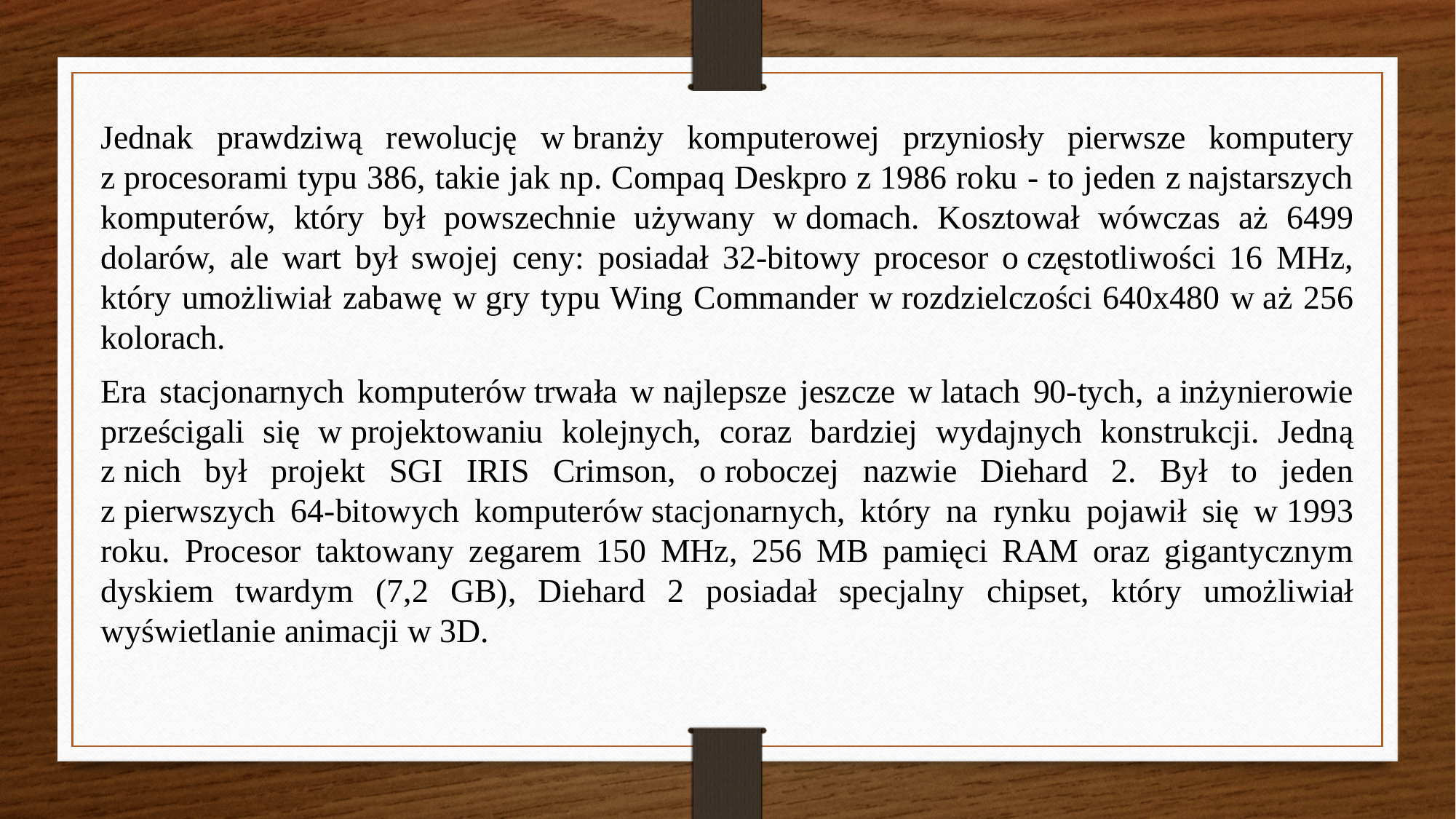

Jednak prawdziwą rewolucję w branży komputerowej przyniosły pierwsze komputery z procesorami typu 386, takie jak np. Compaq Deskpro z 1986 roku - to jeden z najstarszych komputerów, który był powszechnie używany w domach. Kosztował wówczas aż 6499 dolarów, ale wart był swojej ceny: posiadał 32-bitowy procesor o częstotliwości 16 MHz, który umożliwiał zabawę w gry typu Wing Commander w rozdzielczości 640x480 w aż 256 kolorach.
Era stacjonarnych komputerów trwała w najlepsze jeszcze w latach 90-tych, a inżynierowie prześcigali się w projektowaniu kolejnych, coraz bardziej wydajnych konstrukcji. Jedną z nich był projekt SGI IRIS Crimson, o roboczej nazwie Diehard 2. Był to jeden z pierwszych 64-bitowych komputerów stacjonarnych, który na rynku pojawił się w 1993 roku. Procesor taktowany zegarem 150 MHz, 256 MB pamięci RAM oraz gigantycznym dyskiem twardym (7,2 GB), Diehard 2 posiadał specjalny chipset, który umożliwiał wyświetlanie animacji w 3D.